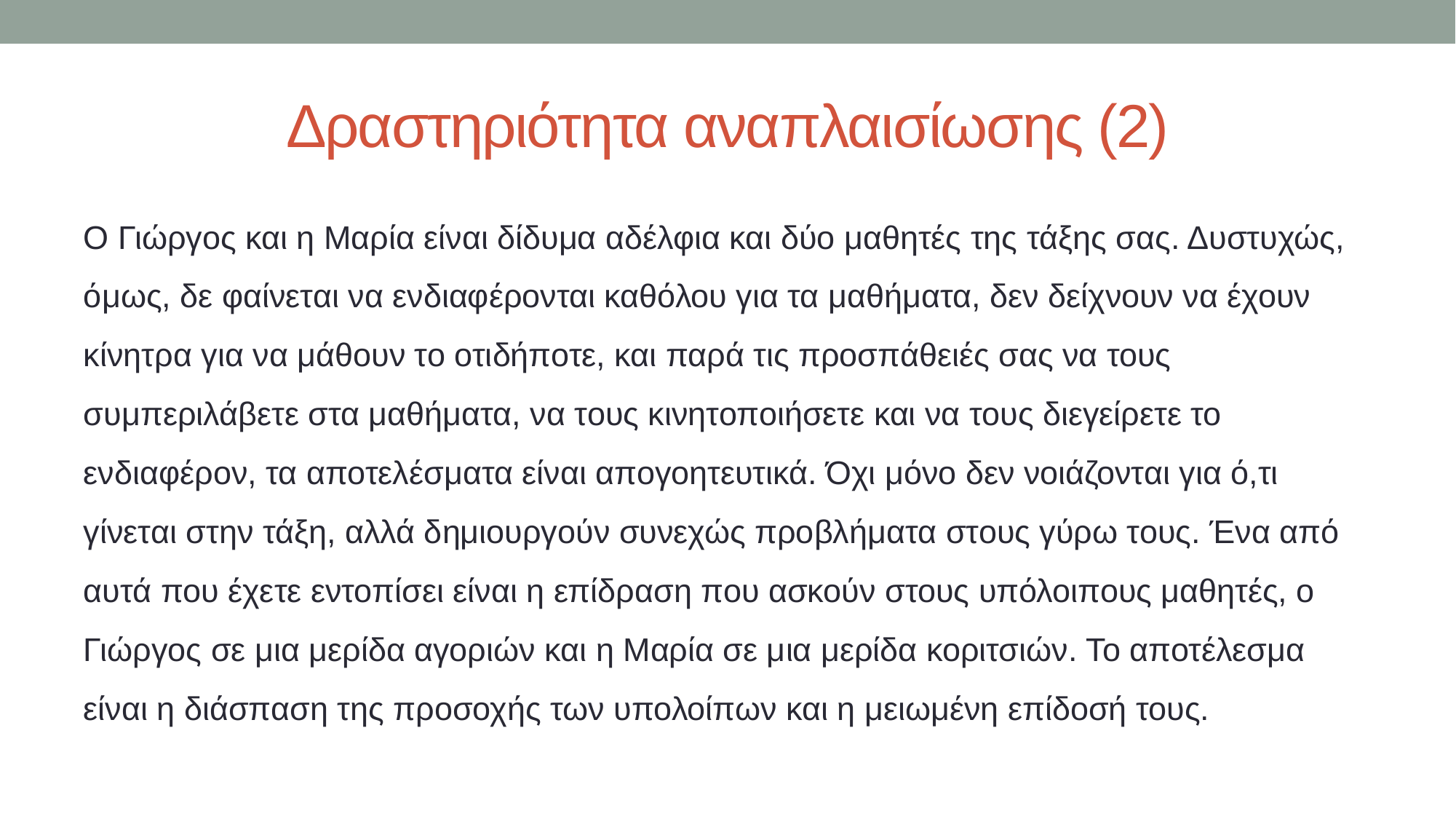

# Δραστηριότητα αναπλαισίωσης (2)
Ο Γιώργος και η Μαρία είναι δίδυμα αδέλφια και δύο μαθητές της τάξης σας. Δυστυχώς, όμως, δε φαίνεται να ενδιαφέρονται καθόλου για τα μαθήματα, δεν δείχνουν να έχουν κίνητρα για να μάθουν το οτιδήποτε, και παρά τις προσπάθειές σας να τους συμπεριλάβετε στα μαθήματα, να τους κινητοποιήσετε και να τους διεγείρετε το ενδιαφέρον, τα αποτελέσματα είναι απογοητευτικά. Όχι μόνο δεν νοιάζονται για ό,τι γίνεται στην τάξη, αλλά δημιουργούν συνεχώς προβλήματα στους γύρω τους. Ένα από αυτά που έχετε εντοπίσει είναι η επίδραση που ασκούν στους υπόλοιπους μαθητές, ο Γιώργος σε μια μερίδα αγοριών και η Μαρία σε μια μερίδα κοριτσιών. Το αποτέλεσμα είναι η διάσπαση της προσοχής των υπολοίπων και η μειωμένη επίδοσή τους.